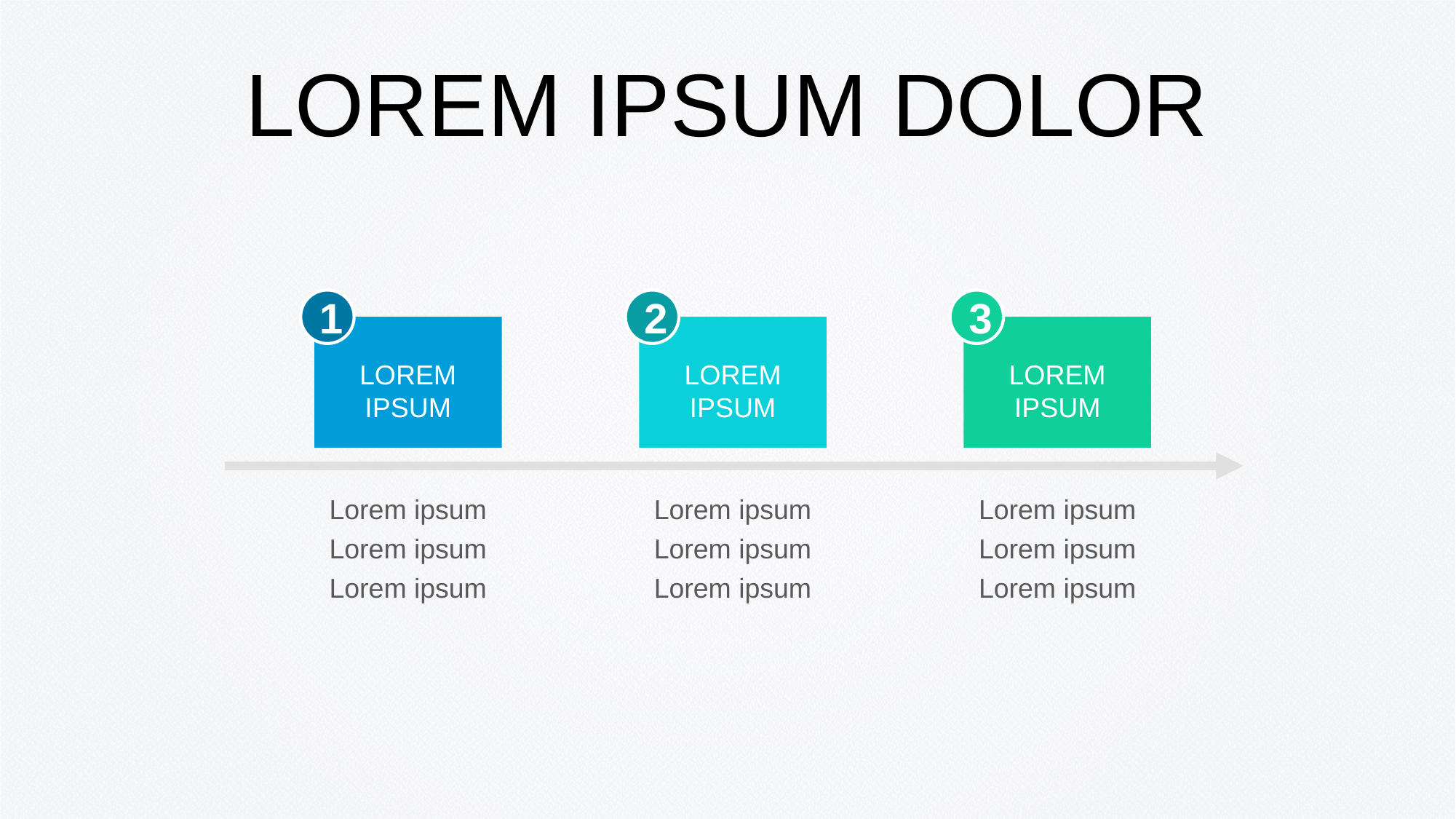

# LOREM IPSUM DOLOR
1
2
3
LOREM IPSUM
LOREM IPSUM
LOREM IPSUM
Lorem ipsum
Lorem ipsum
Lorem ipsum
Lorem ipsum
Lorem ipsum
Lorem ipsum
Lorem ipsum
Lorem ipsum
Lorem ipsum